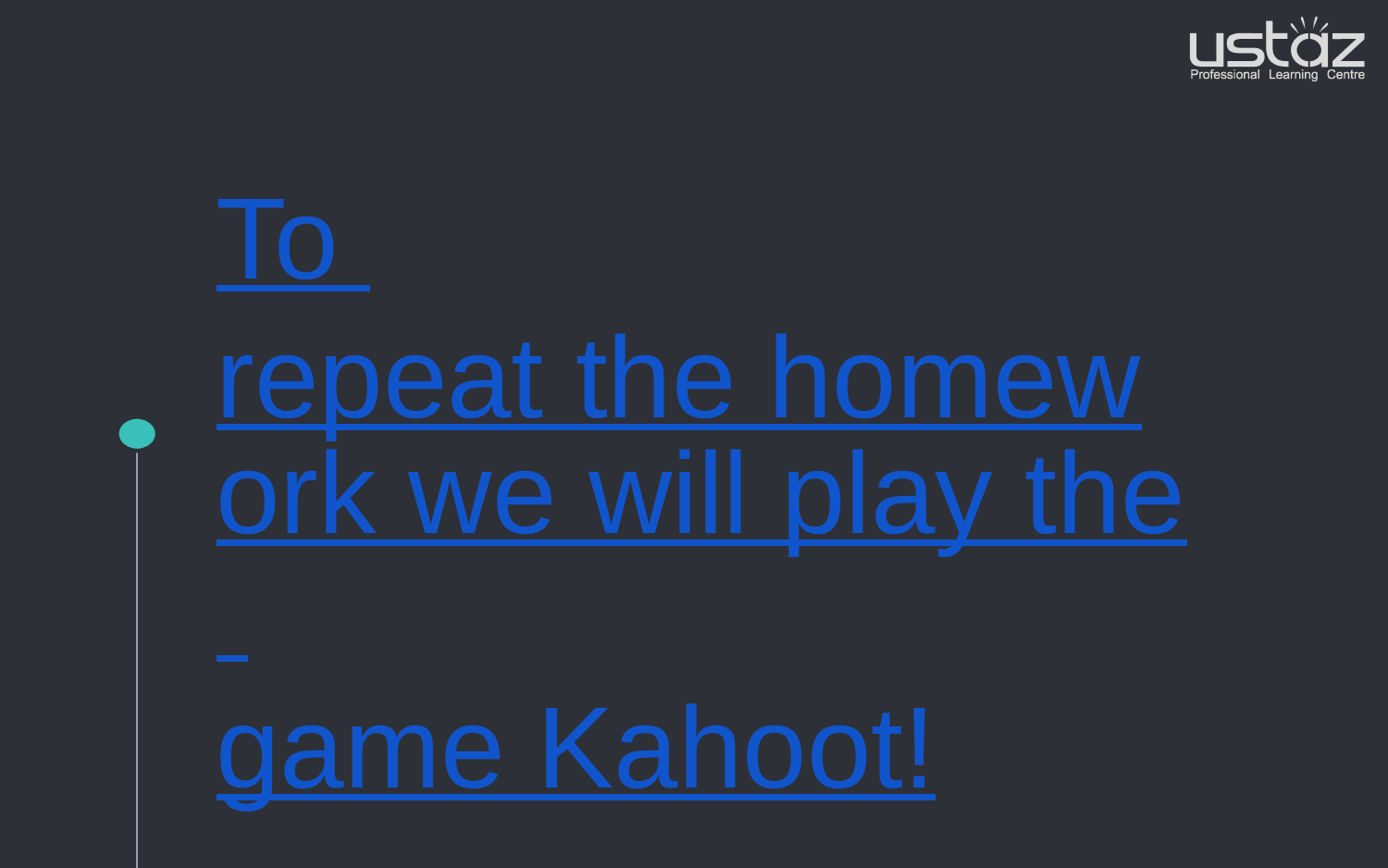

# To repeat the homework we will play the game Kahoot!